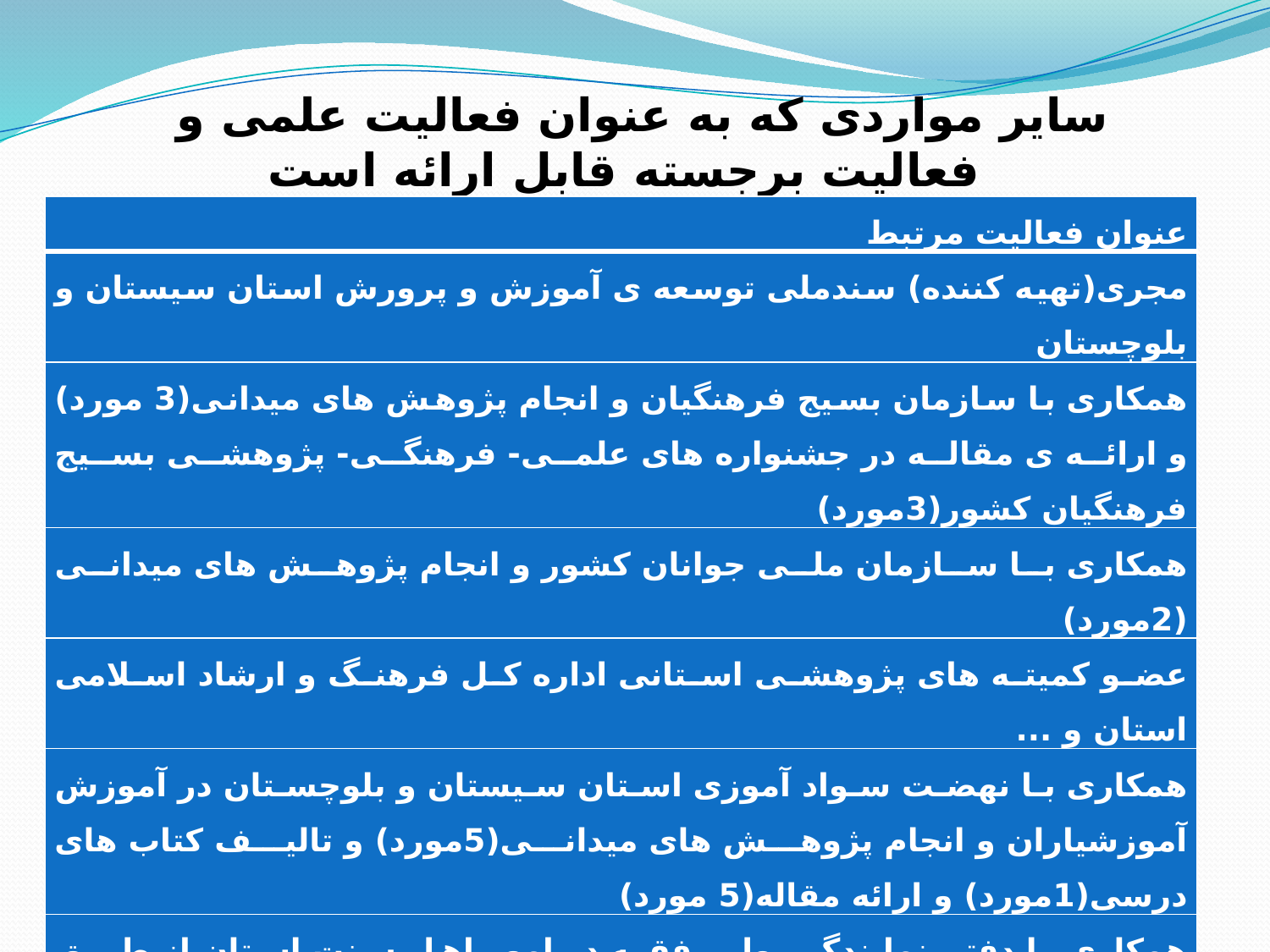

سایر مواردی که به عنوان فعالیت علمی و  فعالیت برجسته قابل ارائه است

| عنوان فعالیت مرتبط |
| --- |
| مجری(تهیه کننده) سندملی توسعه ی آموزش و پرورش استان سیستان و بلوچستان |
| همکاری با سازمان بسیج فرهنگیان و انجام پژوهش های میدانی(3 مورد) و ارائه ی مقاله در جشنواره های علمی- فرهنگی- پژوهشی بسیج فرهنگیان کشور(3مورد) |
| همکاری با سازمان ملی جوانان کشور و انجام پژوهش های میدانی (2مورد) |
| عضو کمیته های پژوهشی استانی اداره کل فرهنگ و ارشاد اسلامی استان و ... |
| همکاری با نهضت سواد آموزی استان سیستان و بلوچستان در آموزش آموزشیاران و انجام پژوهش های میدانی(5مورد) و تالیف کتاب های درسی(1مورد) و ارائه مقاله(5 مورد) |
| همکاری با دفتر نمایندگی ولی فقیه در امور اهل سنت استان از طریق تهیه مقاله برای چاپ در نشریه اسوه(11 مورد) و شرکت وارائه ی مقاله درهمایش­علمی­تحقیقی فجر(1مورد) |
| همکاری با سازمان اوقاف وامورخیریه استان از طریق تهیه مقاله و... |
| همکاری با سازمان بسیج اساتید و انجام پژوهش و ارائه ی مقاله در همایش های های علمی- فرهنگی- پژوهشی بسیج اساتید کشور |